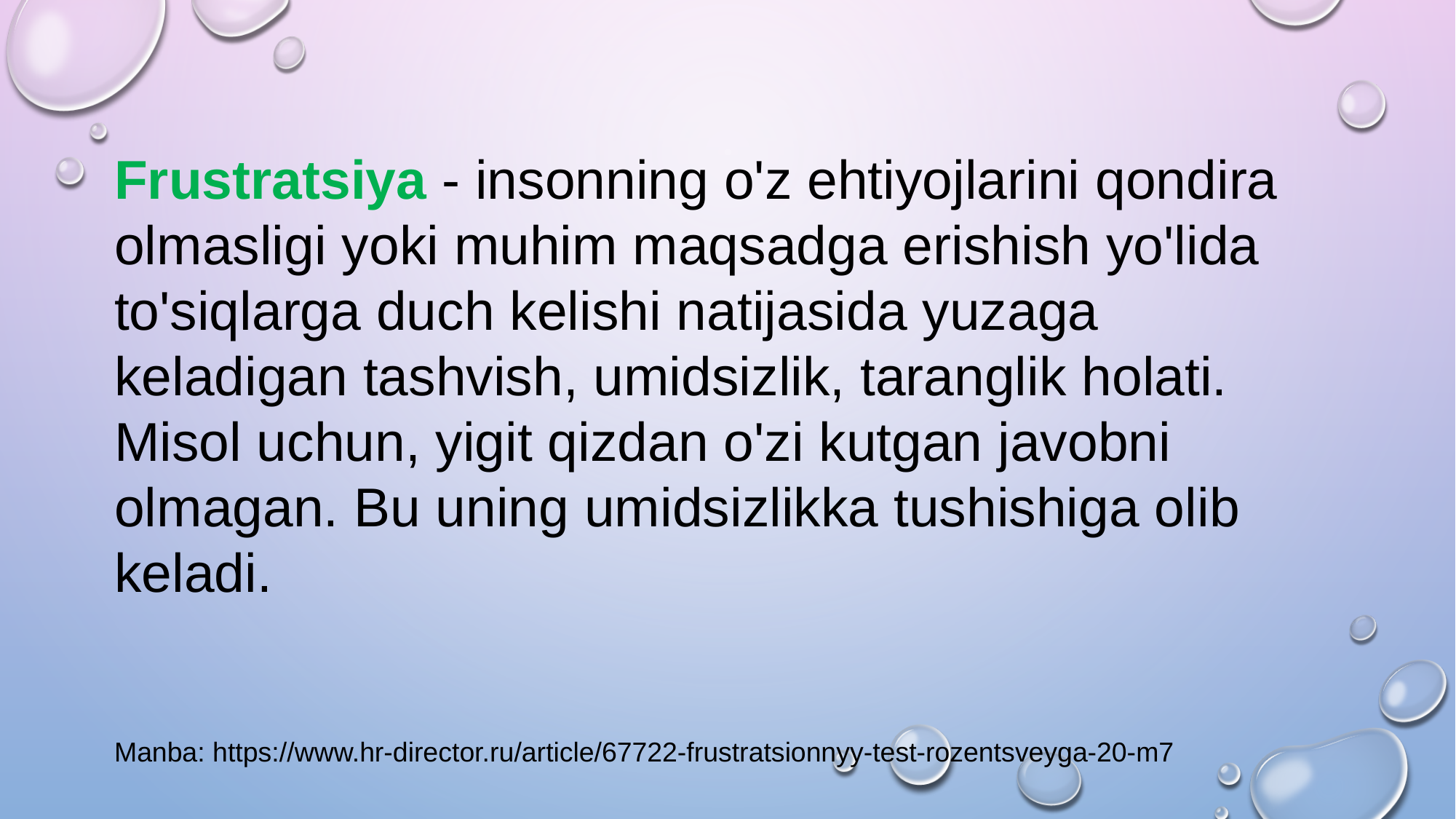

Frustratsiya - insonning o'z ehtiyojlarini qondira olmasligi yoki muhim maqsadga erishish yo'lida to'siqlarga duch kelishi natijasida yuzaga keladigan tashvish, umidsizlik, taranglik holati.
Misol uchun, yigit qizdan o'zi kutgan javobni olmagan. Bu uning umidsizlikka tushishiga olib keladi.

Manba: https://www.hr-director.ru/article/67722-frustratsionnyy-test-rozentsveyga-20-m7